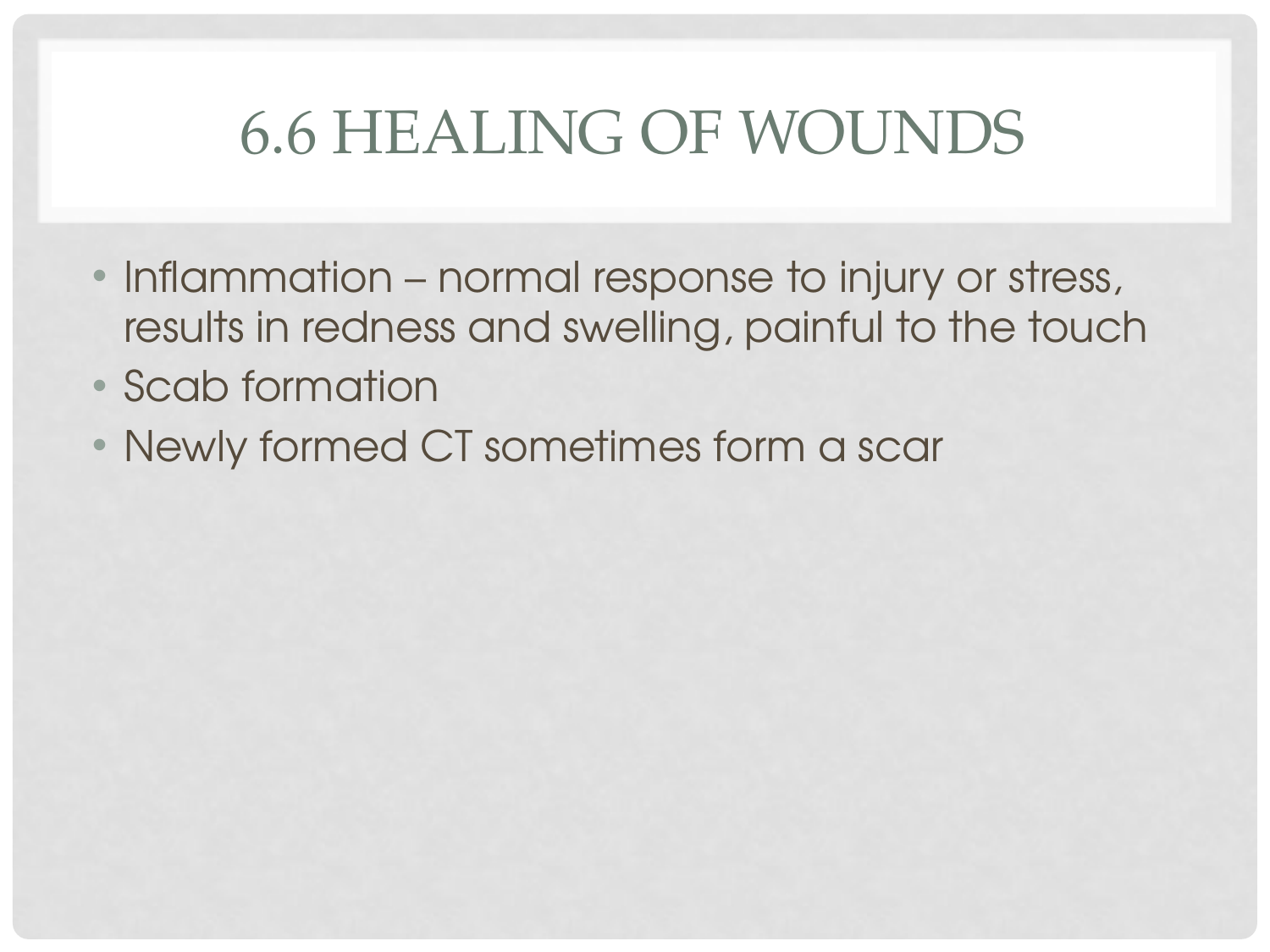

# 6.6 Healing of Wounds
Inflammation – normal response to injury or stress, results in redness and swelling, painful to the touch
Scab formation
Newly formed CT sometimes form a scar